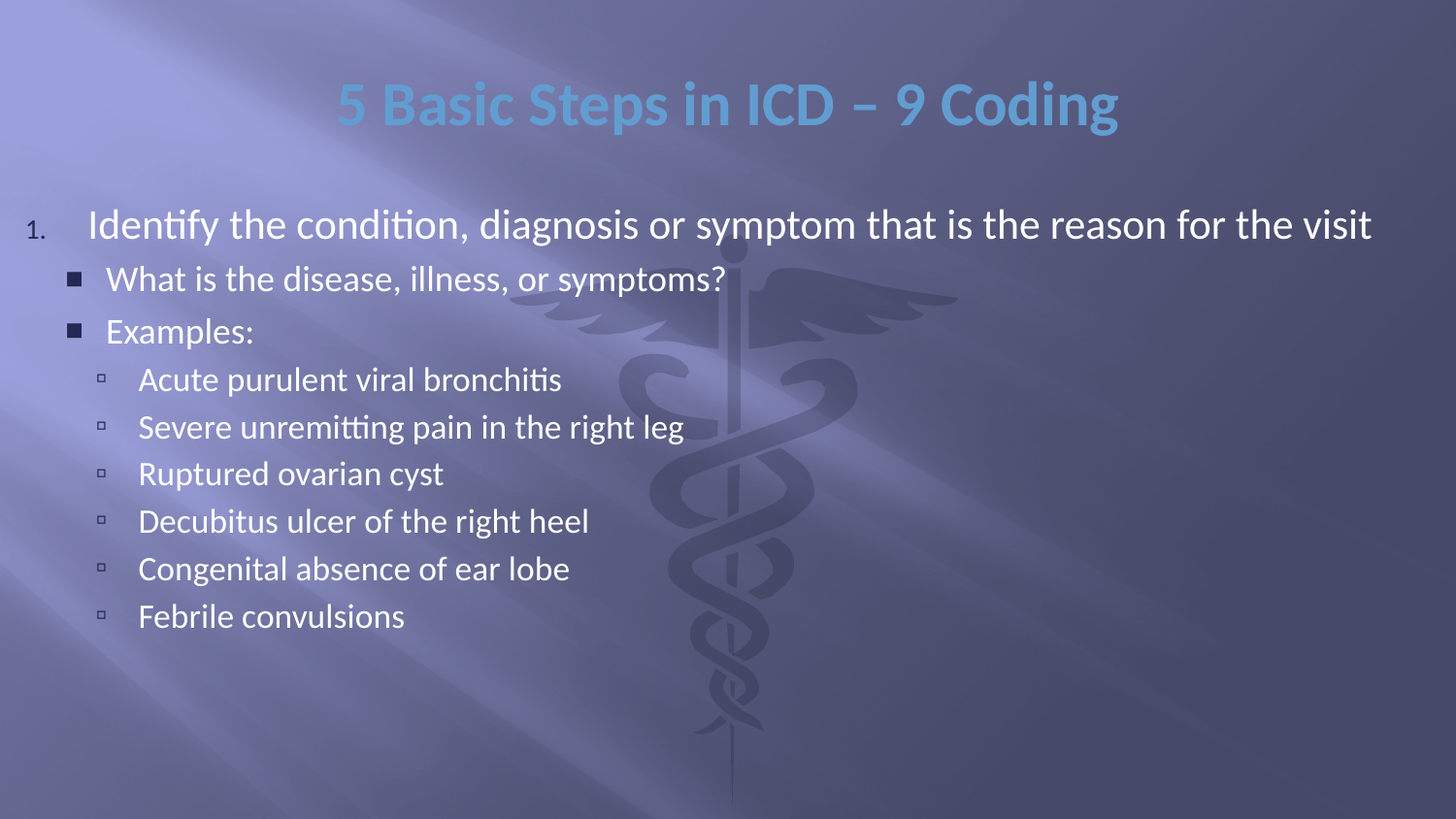

# 5 Basic Steps in ICD – 9 Coding
Identify the condition, diagnosis or symptom that is the reason for the visit
What is the disease, illness, or symptoms?
Examples:
Acute purulent viral bronchitis
Severe unremitting pain in the right leg
Ruptured ovarian cyst
Decubitus ulcer of the right heel
Congenital absence of ear lobe
Febrile convulsions